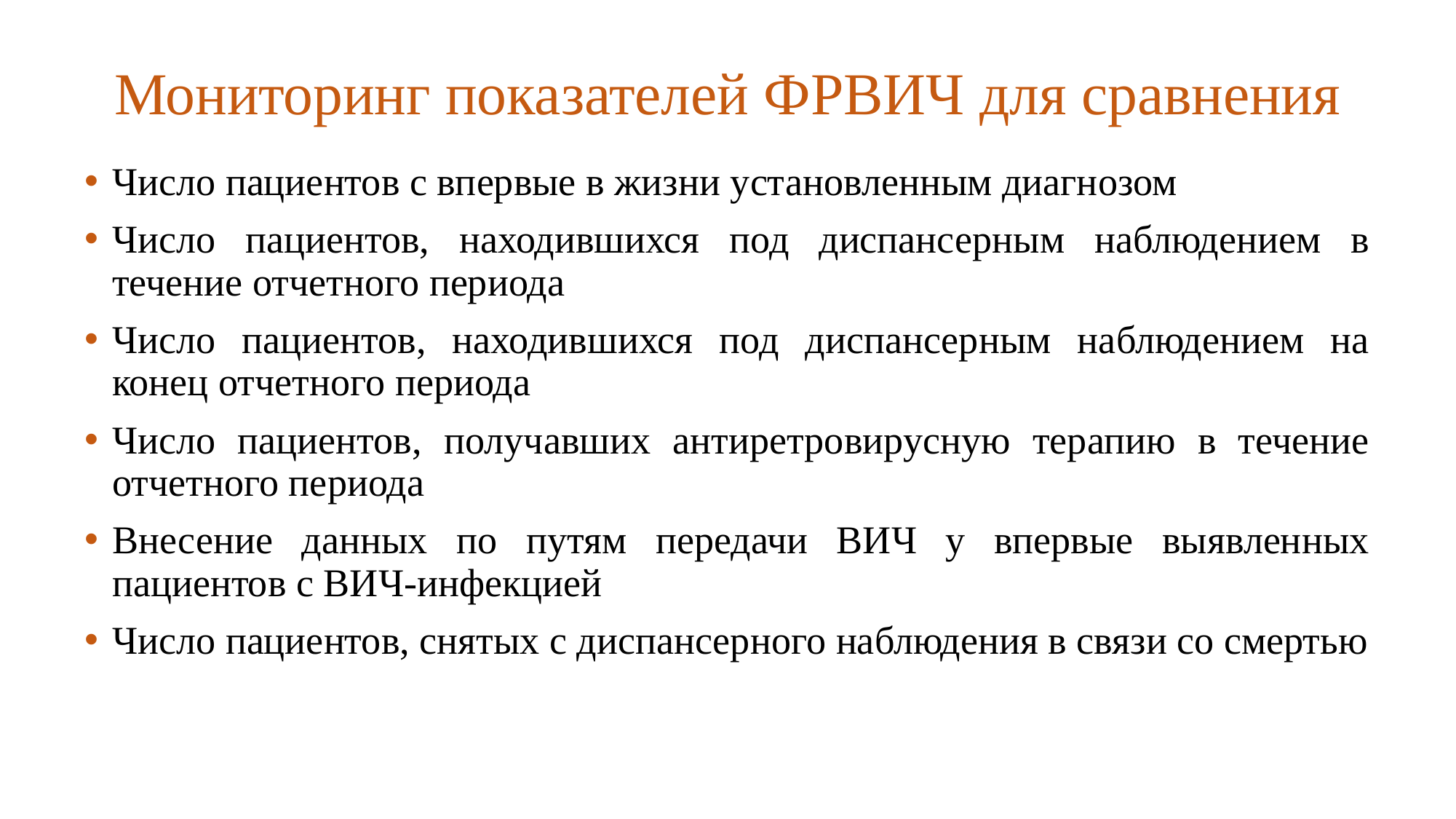

# Мониторинг показателей ФРВИЧ для сравнения
Число пациентов с впервые в жизни установленным диагнозом
Число пациентов, находившихся под диспансерным наблюдением в течение отчетного периода
Число пациентов, находившихся под диспансерным наблюдением на конец отчетного периода
Число пациентов, получавших антиретровирусную терапию в течение отчетного периода
Внесение данных по путям передачи ВИЧ у впервые выявленных пациентов с ВИЧ-инфекцией
Число пациентов, снятых с диспансерного наблюдения в связи со смертью